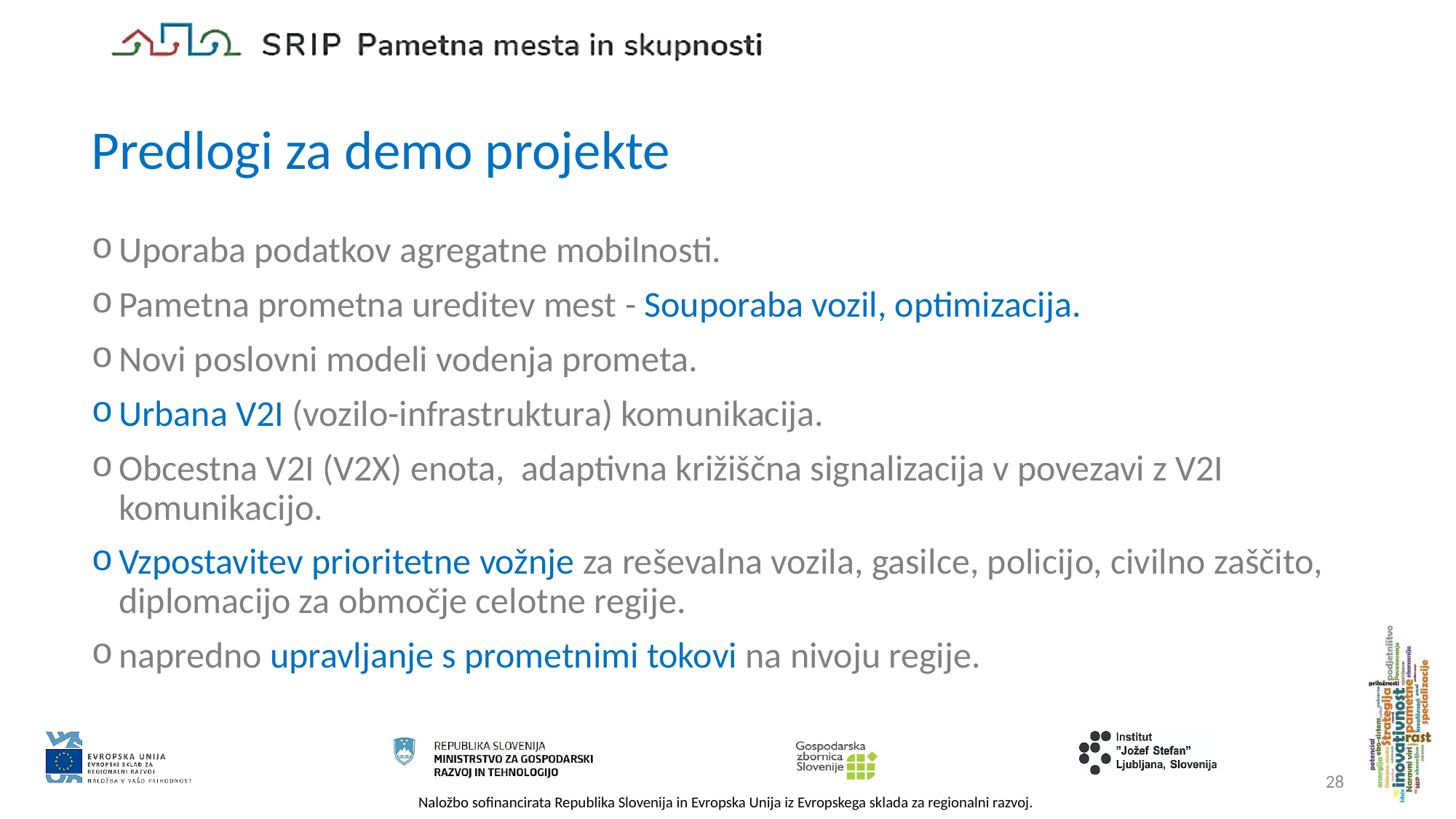

# Predlogi za demo projekte
Uporaba podatkov agregatne mobilnosti.
Pametna prometna ureditev mest - Souporaba vozil, optimizacija.
Novi poslovni modeli vodenja prometa.
Urbana V2I (vozilo-infrastruktura) komunikacija.
Obcestna V2I (V2X) enota,  adaptivna križiščna signalizacija v povezavi z V2I komunikacijo.
Vzpostavitev prioritetne vožnje za reševalna vozila, gasilce, policijo, civilno zaščito, diplomacijo za območje celotne regije.
napredno upravljanje s prometnimi tokovi na nivoju regije.

28